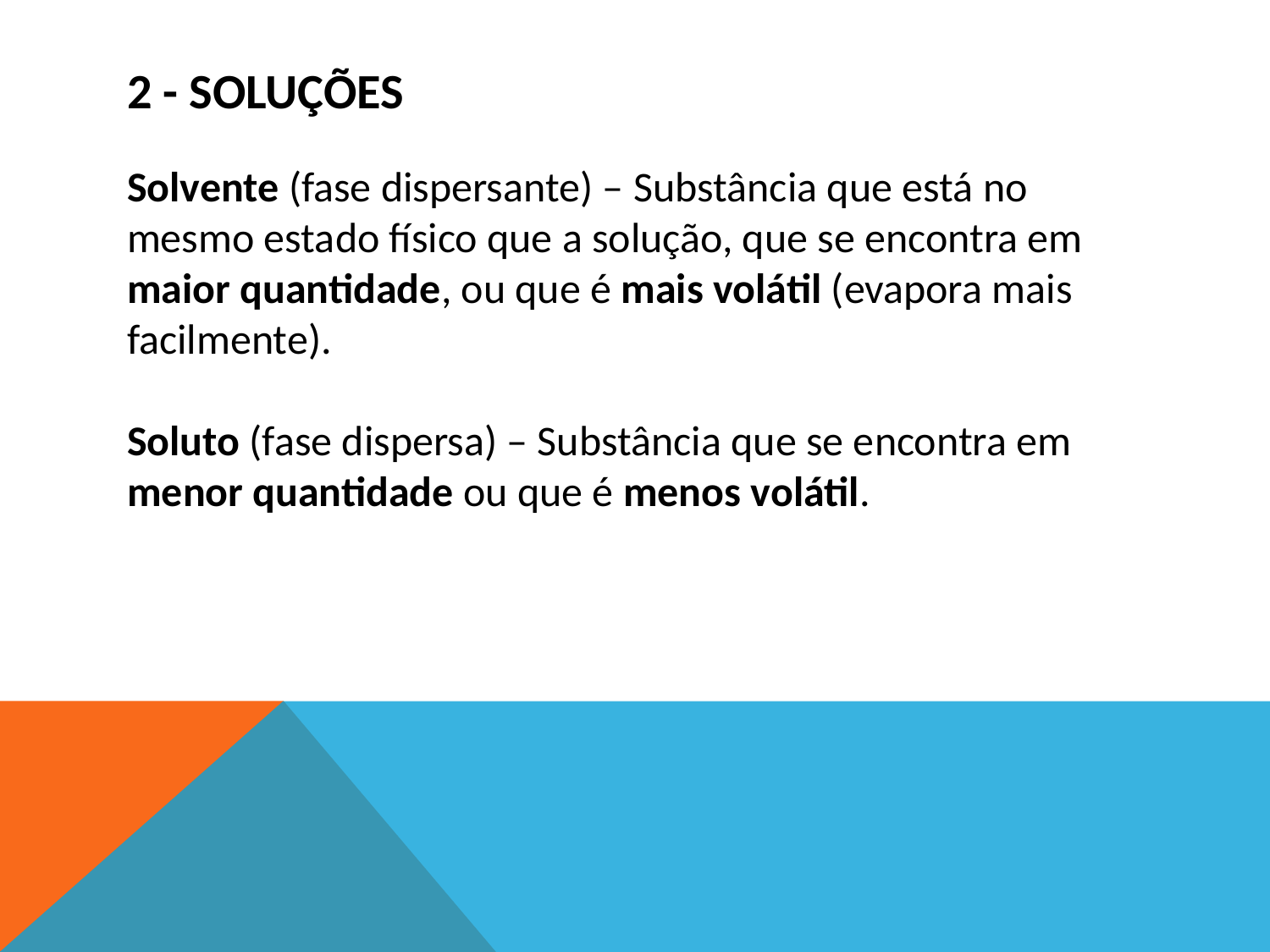

# 2 - SOLUÇÕES
Solvente (fase dispersante) – Substância que está no mesmo estado físico que a solução, que se encontra em maior quantidade, ou que é mais volátil (evapora mais facilmente).

Soluto (fase dispersa) – Substância que se encontra em menor quantidade ou que é menos volátil.